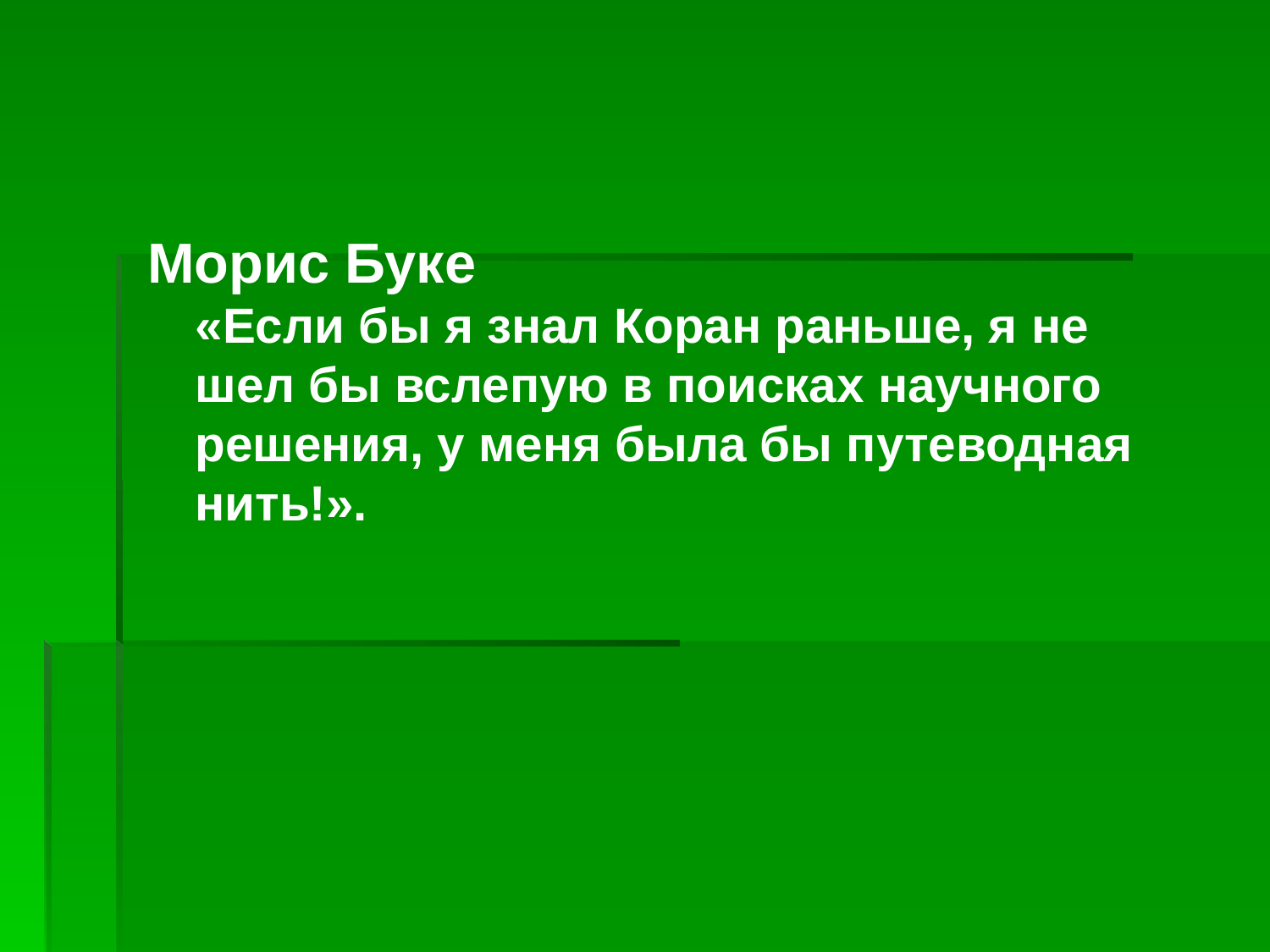

Морис Буке
«Если бы я знал Коран раньше, я не шел бы вслепую в поисках научного решения, у меня была бы путеводная нить!».